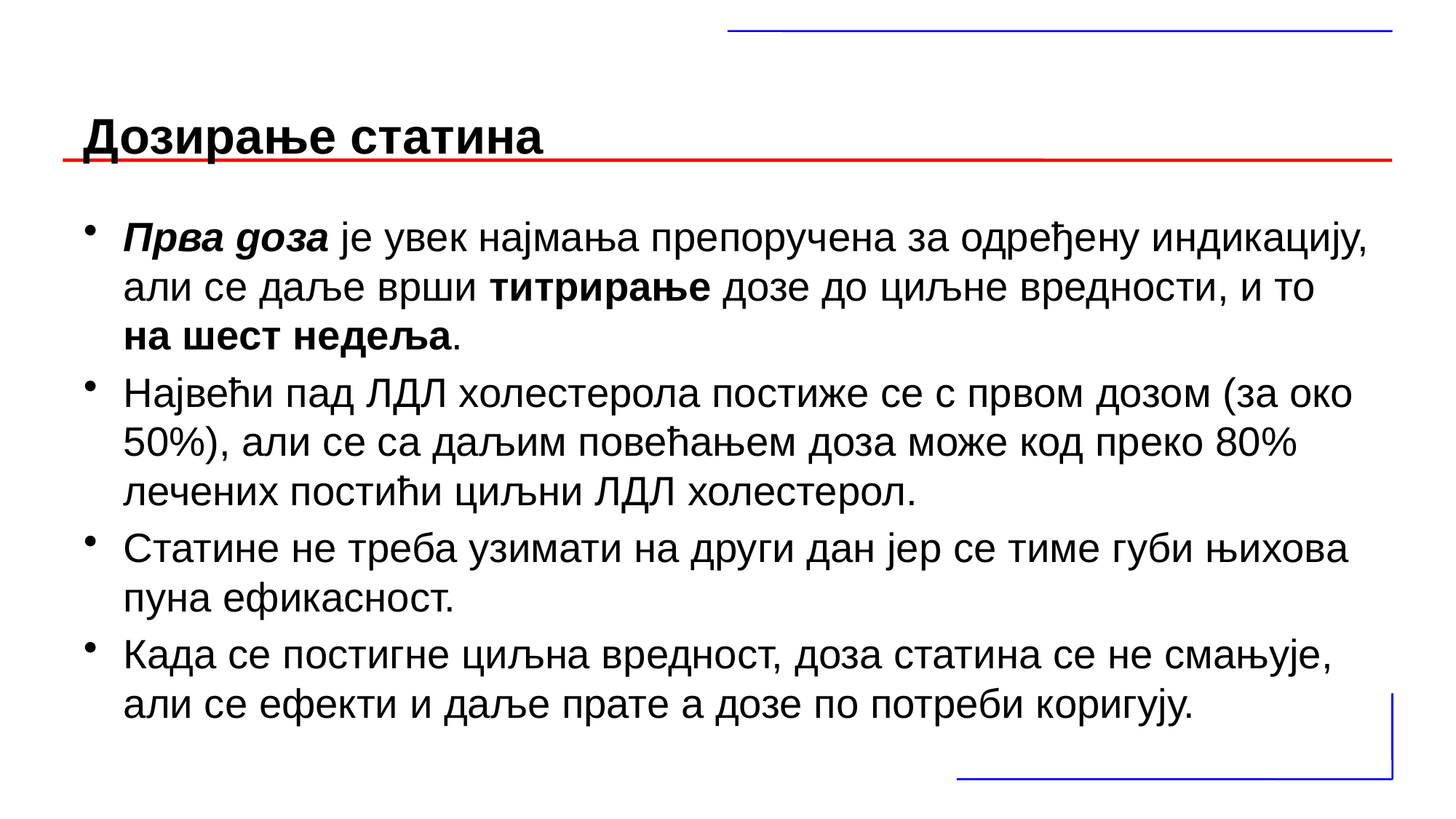

# Дозирање статина
Прва доза је увек најмања препоручена за одређену индикацију, али се даље врши титрирање дозе до циљне вредности, и то на шест недеља.
Највећи пад ЛДЛ холестерола постиже се с првом дозом (за око 50%), али се са даљим повећањем доза може код преко 80% лечених постићи циљни ЛДЛ холестерол.
Статине не треба узимати на други дан јер се тиме губи њихова пуна ефикасност.
Када се постигне циљна вредност, доза статина се не смањује, али се ефекти и даље прате а дозе по потреби коригују.